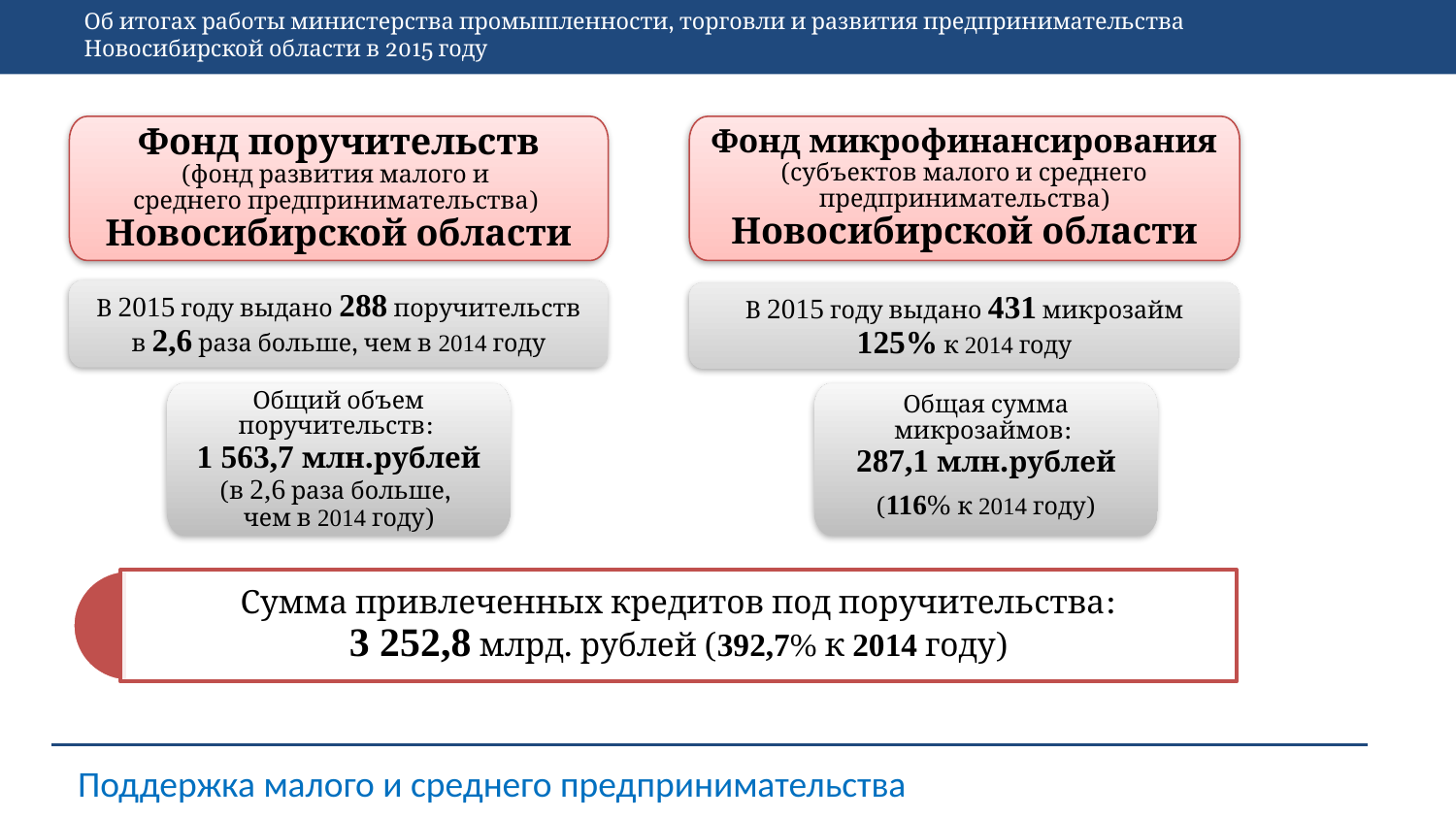

Об итогах работы министерства промышленности, торговли и развития предпринимательства Новосибирской области в 2015 году
Фонд поручительств
(фонд развития малого и
среднего предпринимательства)
Новосибирской области
Фонд микрофинансирования (субъектов малого и среднего предпринимательства)
Новосибирской области
В 2015 году выдано 288 поручительств
в 2,6 раза больше, чем в 2014 году
В 2015 году выдано 431 микрозайм
125% к 2014 году
Общий объем поручительств:
1 563,7 млн.рублей
(в 2,6 раза больше,
чем в 2014 году)
Общая сумма микрозаймов:
287,1 млн.рублей
(116% к 2014 году)

Сумма привлеченных кредитов под поручительства:
3 252,8 млрд. рублей (392,7% к 2014 году)
Поддержка малого и среднего предпринимательства